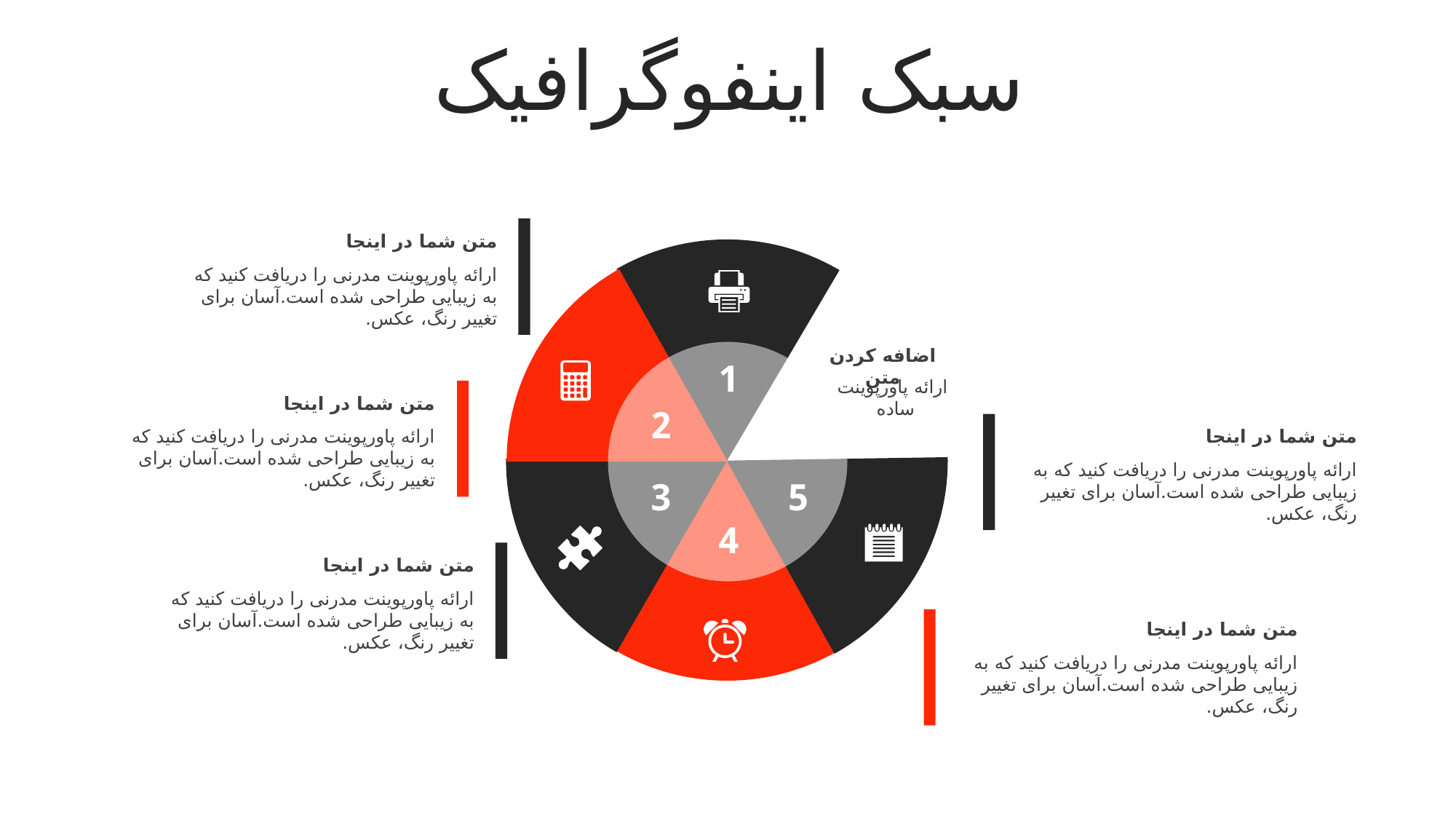

سبک اینفوگرافیک

متن شما در اینجا
ارائه پاورپوینت مدرنی را دریافت کنید که به زیبایی طراحی شده است.آسان برای تغییر رنگ، عکس.

اضافه کردن متن
ارائه پاورپوینت ساده

1

متن شما در اینجا
ارائه پاورپوینت مدرنی را دریافت کنید که به زیبایی طراحی شده است.آسان برای تغییر رنگ، عکس.
2

متن شما در اینجا
ارائه پاورپوینت مدرنی را دریافت کنید که به زیبایی طراحی شده است.آسان برای تغییر رنگ، عکس.
3
5
4

متن شما در اینجا
ارائه پاورپوینت مدرنی را دریافت کنید که به زیبایی طراحی شده است.آسان برای تغییر رنگ، عکس.

متن شما در اینجا
ارائه پاورپوینت مدرنی را دریافت کنید که به زیبایی طراحی شده است.آسان برای تغییر رنگ، عکس.